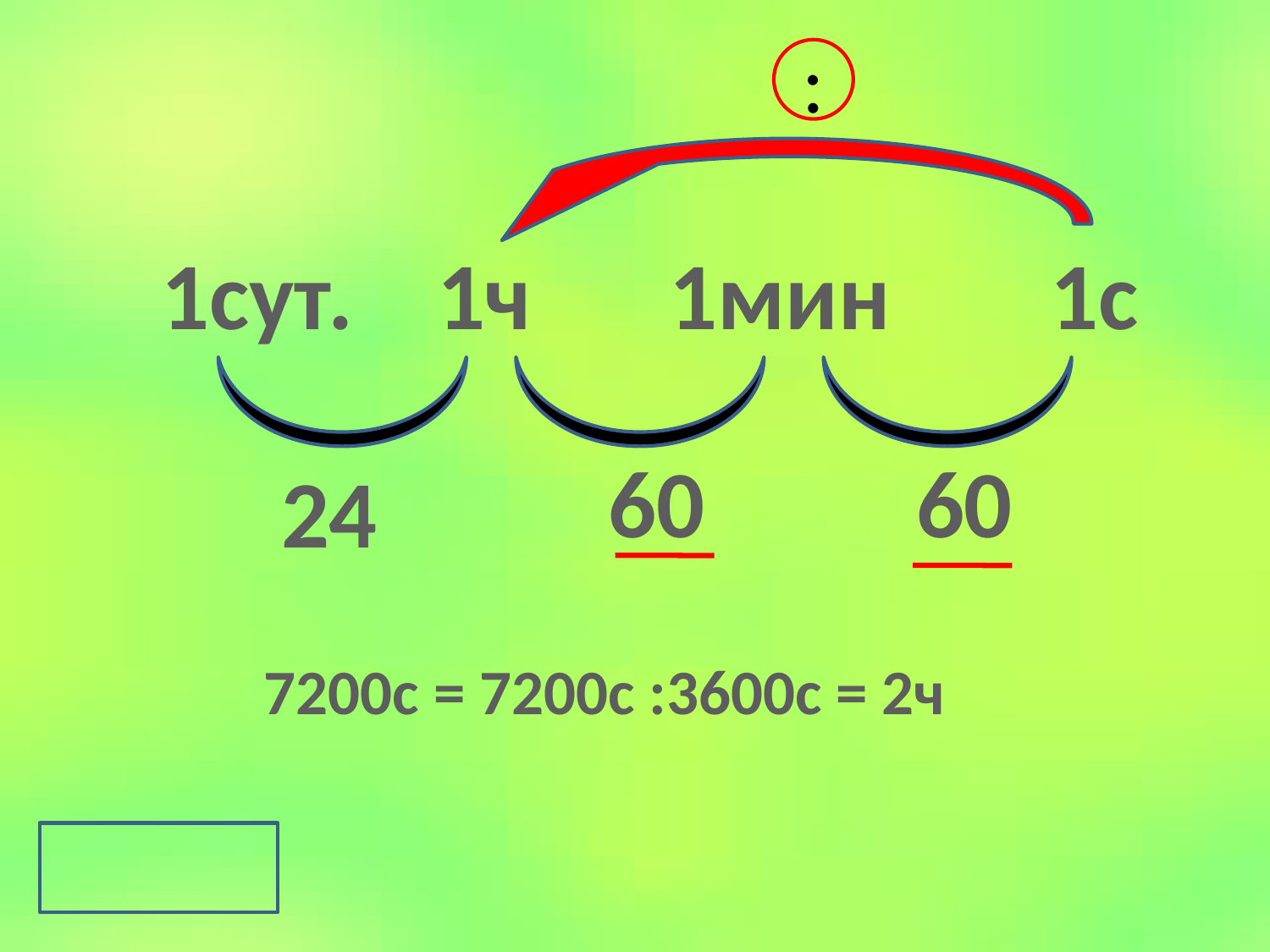

:

1сут.	 1ч		1мин		1с

60
60
24
7200с = 7200с :3600с = 2ч